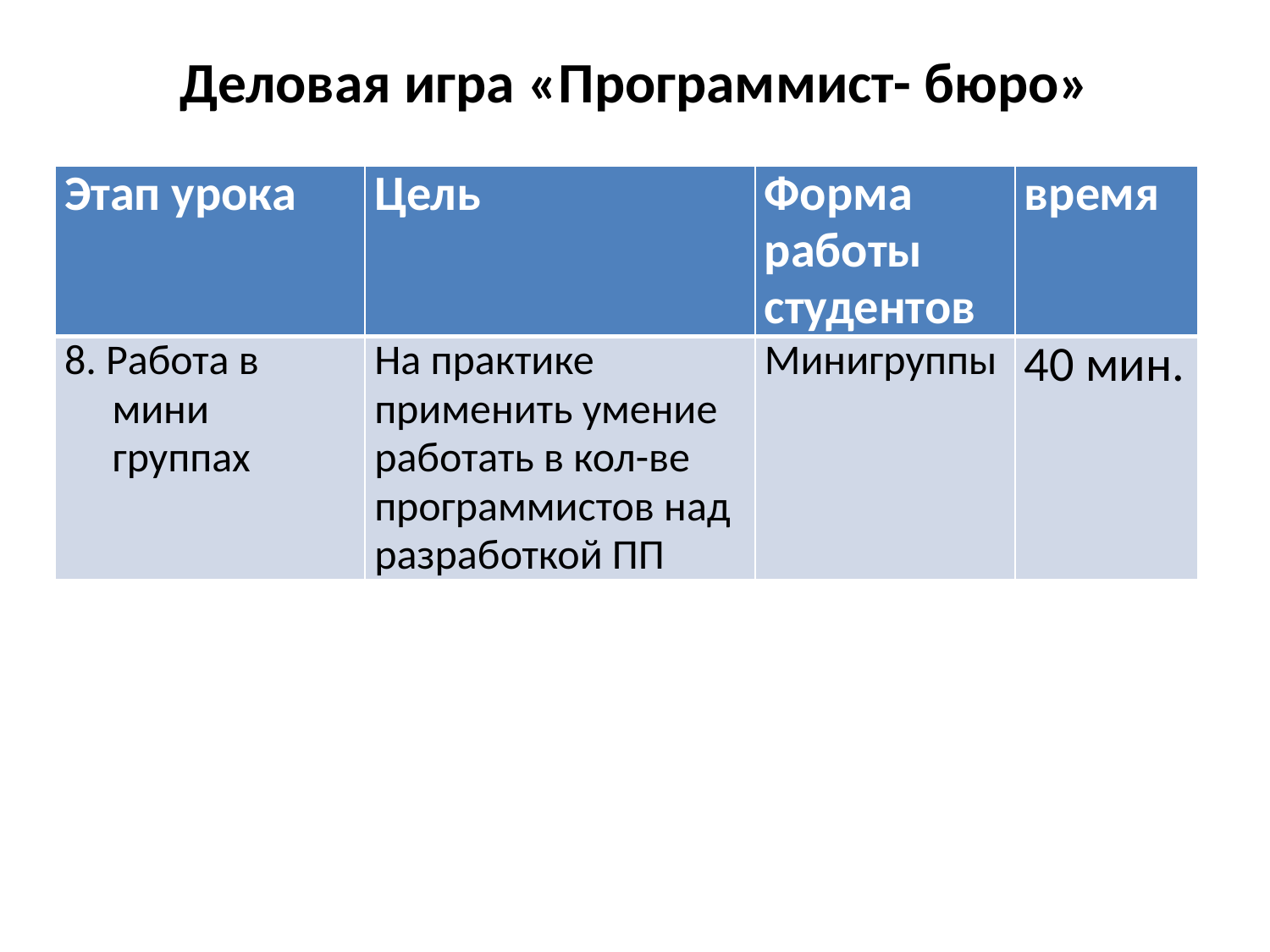

# Деловая игра «Программист- бюро»
| Этап урока | Цель | Форма работы студентов | время |
| --- | --- | --- | --- |
| 8. Работа в мини группах | На практике применить умение работать в кол-ве программистов над разработкой ПП | Минигруппы | 40 мин. |